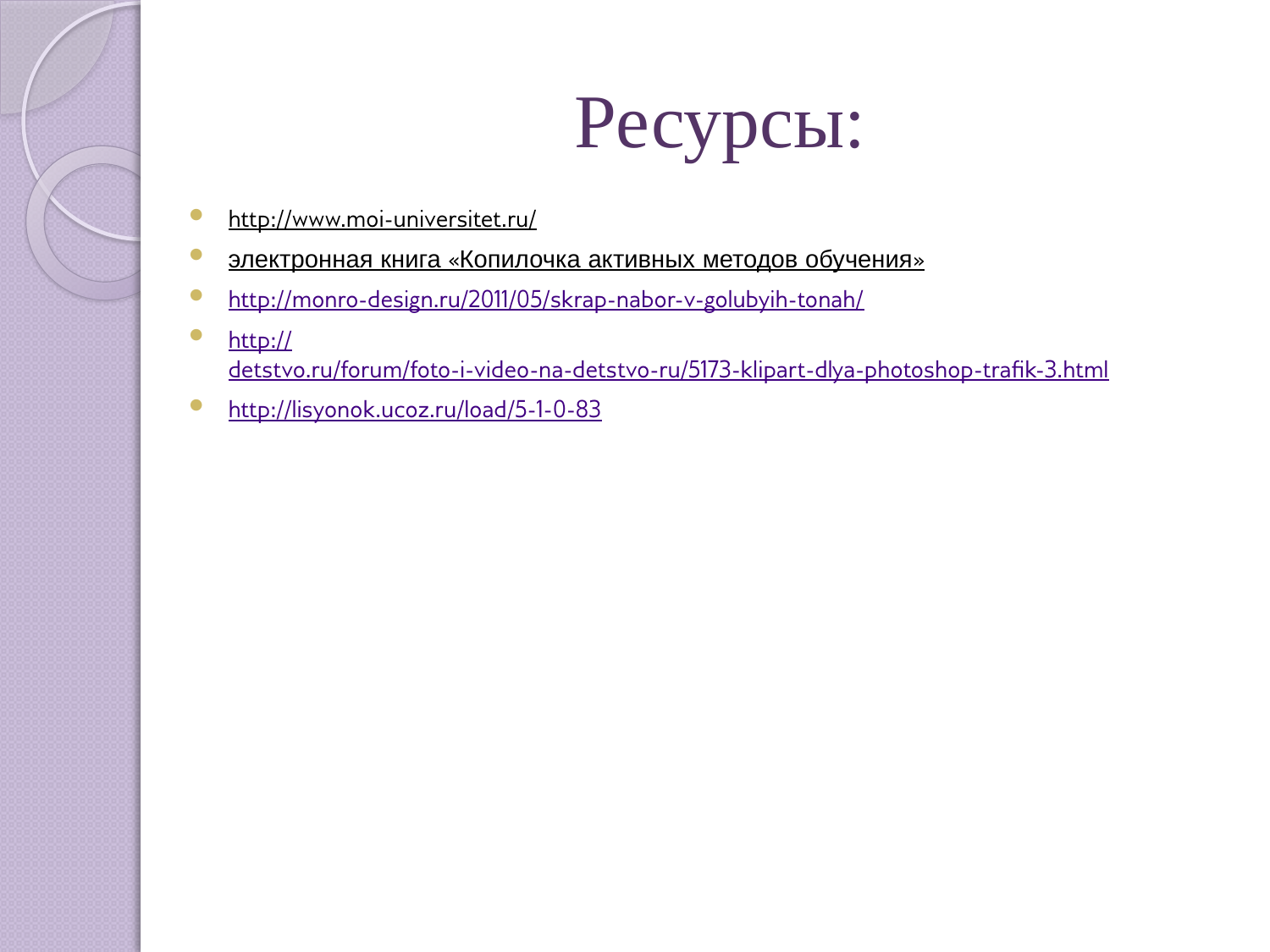

# Ресурсы:
http://www.moi-universitet.ru/
электронная книга «Копилочка активных методов обучения»
http://monro-design.ru/2011/05/skrap-nabor-v-golubyih-tonah/
http://detstvo.ru/forum/foto-i-video-na-detstvo-ru/5173-klipart-dlya-photoshop-trafik-3.html
http://lisyonok.ucoz.ru/load/5-1-0-83